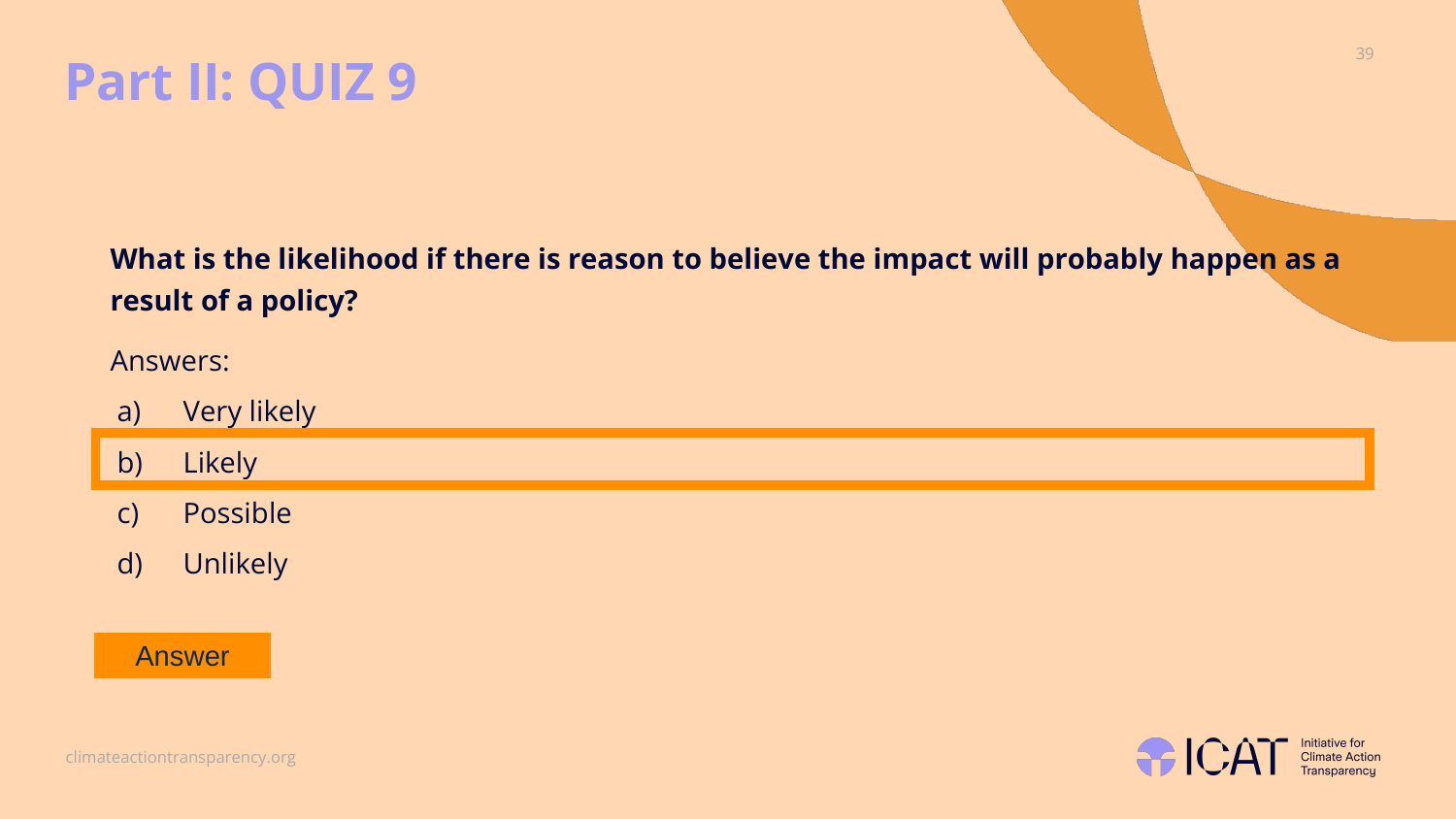

# Part II: QUIZ 9
What is the likelihood if there is reason to believe the impact will probably happen as a result of a policy?
Answers:
Very likely
Likely
Possible
Unlikely

Answer